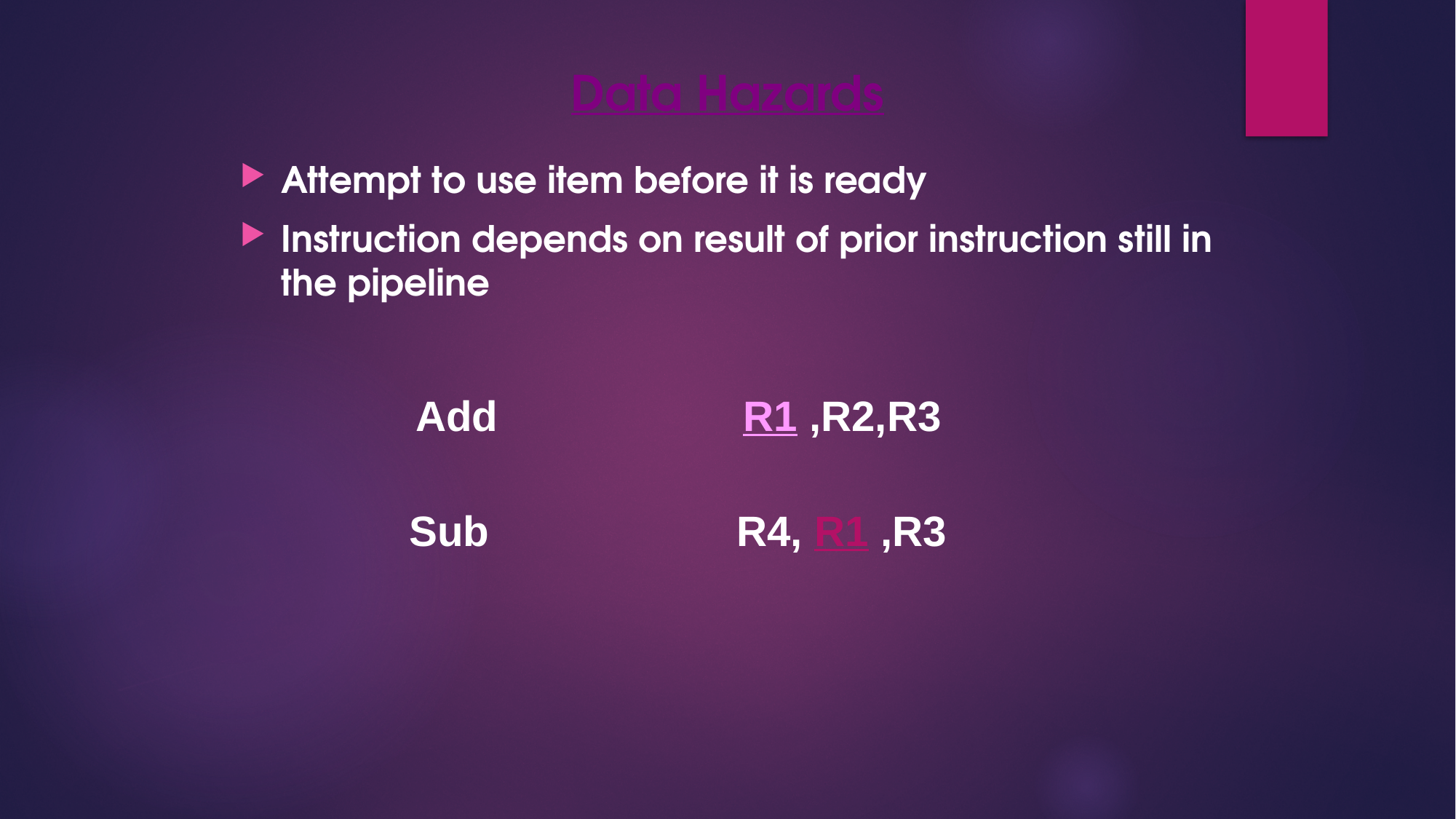

Data Hazards
Attempt to use item before it is ready
Instruction depends on result of prior instruction still in the pipeline

Add 			R1 ,R2,R3
Sub 			R4, R1 ,R3